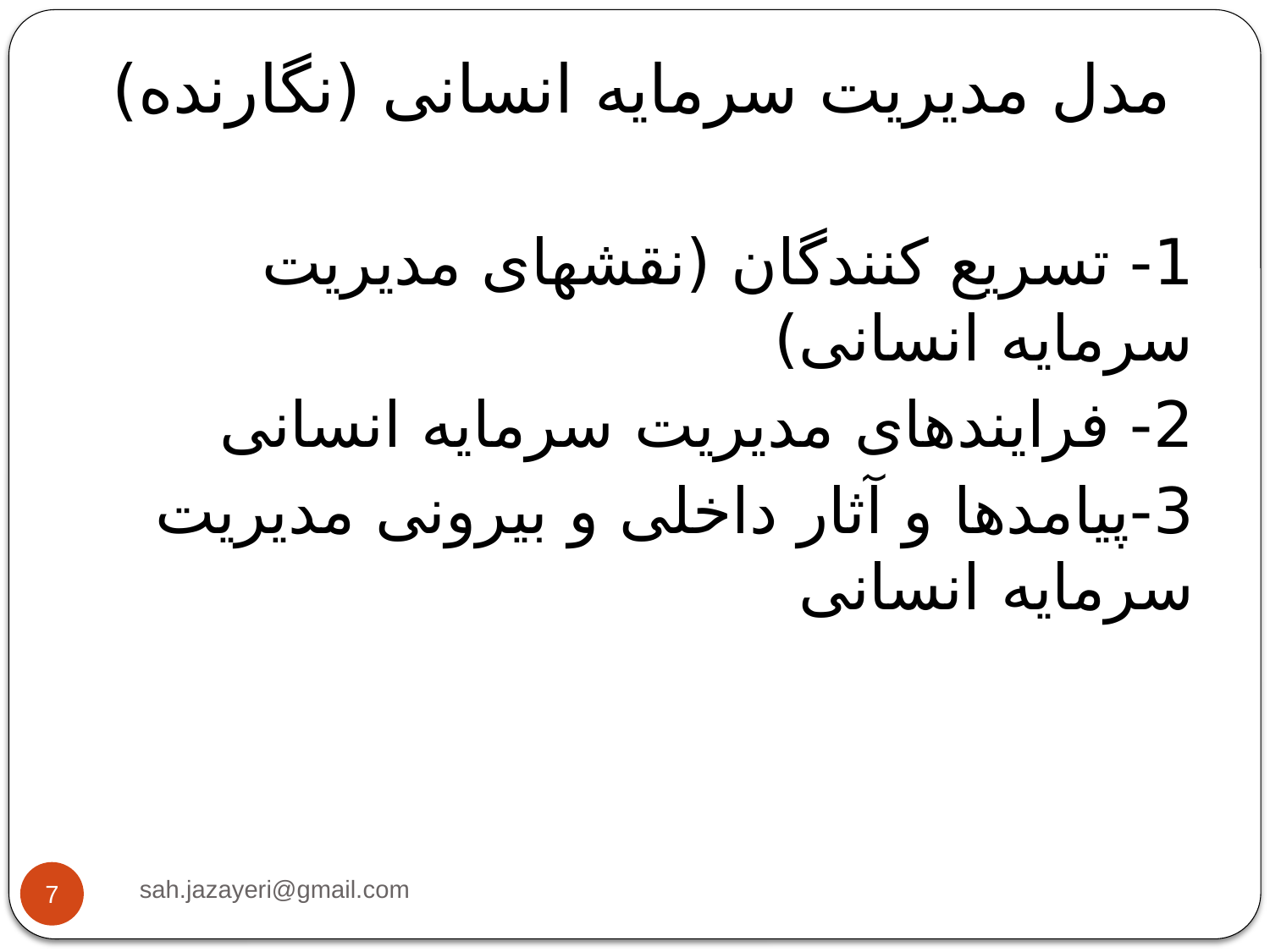

# مدل مدیریت سرمایه انسانی (نگارنده)
1- تسریع کنندگان (نقشهای مدیریت سرمایه انسانی)
2- فرایندهای مدیریت سرمایه انسانی
3-پیامدها و آثار داخلی و بیرونی مدیریت سرمایه انسانی
sah.jazayeri@gmail.com
7